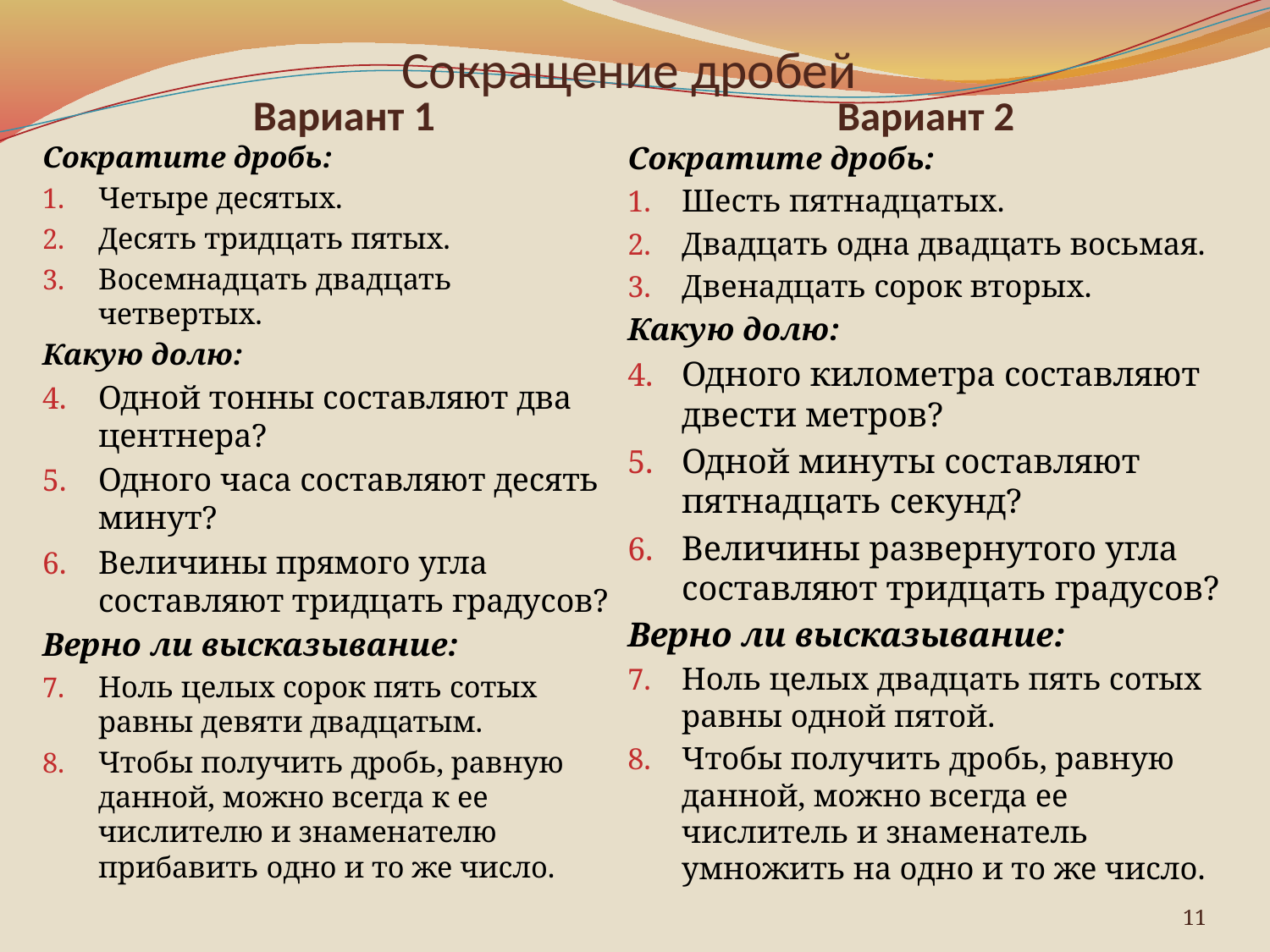

# Сокращение дробей
Вариант 1
Вариант 2
Сократите дробь:
Четыре десятых.
Десять тридцать пятых.
Восемнадцать двадцать четвертых.
Какую долю:
Одной тонны составляют два центнера?
Одного часа составляют десять минут?
Величины прямого угла составляют тридцать градусов?
Верно ли высказывание:
Ноль целых сорок пять сотых равны девяти двадцатым.
Чтобы получить дробь, равную данной, можно всегда к ее числителю и знаменателю прибавить одно и то же число.

Сократите дробь:
Шесть пятнадцатых.
Двадцать одна двадцать восьмая.
Двенадцать сорок вторых.
Какую долю:
Одного километра составляют двести метров?
Одной минуты составляют пятнадцать секунд?
Величины развернутого угла составляют тридцать градусов?
Верно ли высказывание:
Ноль целых двадцать пять сотых равны одной пятой.
Чтобы получить дробь, равную данной, можно всегда ее числитель и знаменатель умножить на одно и то же число.

11